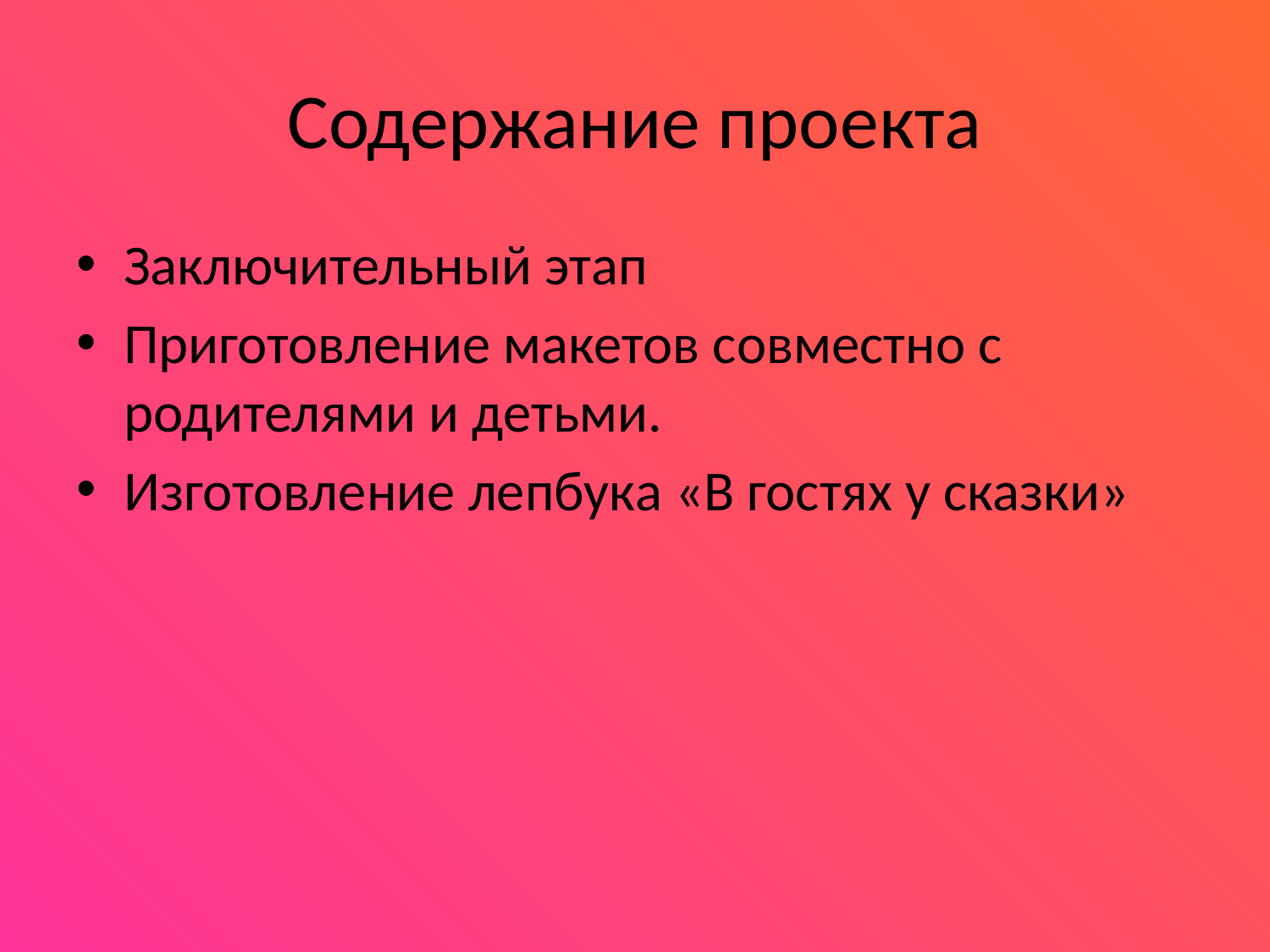

# Содержание проекта
Заключительный этап
Приготовление макетов совместно с родителями и детьми.
Изготовление лепбука «В гостях у сказки»